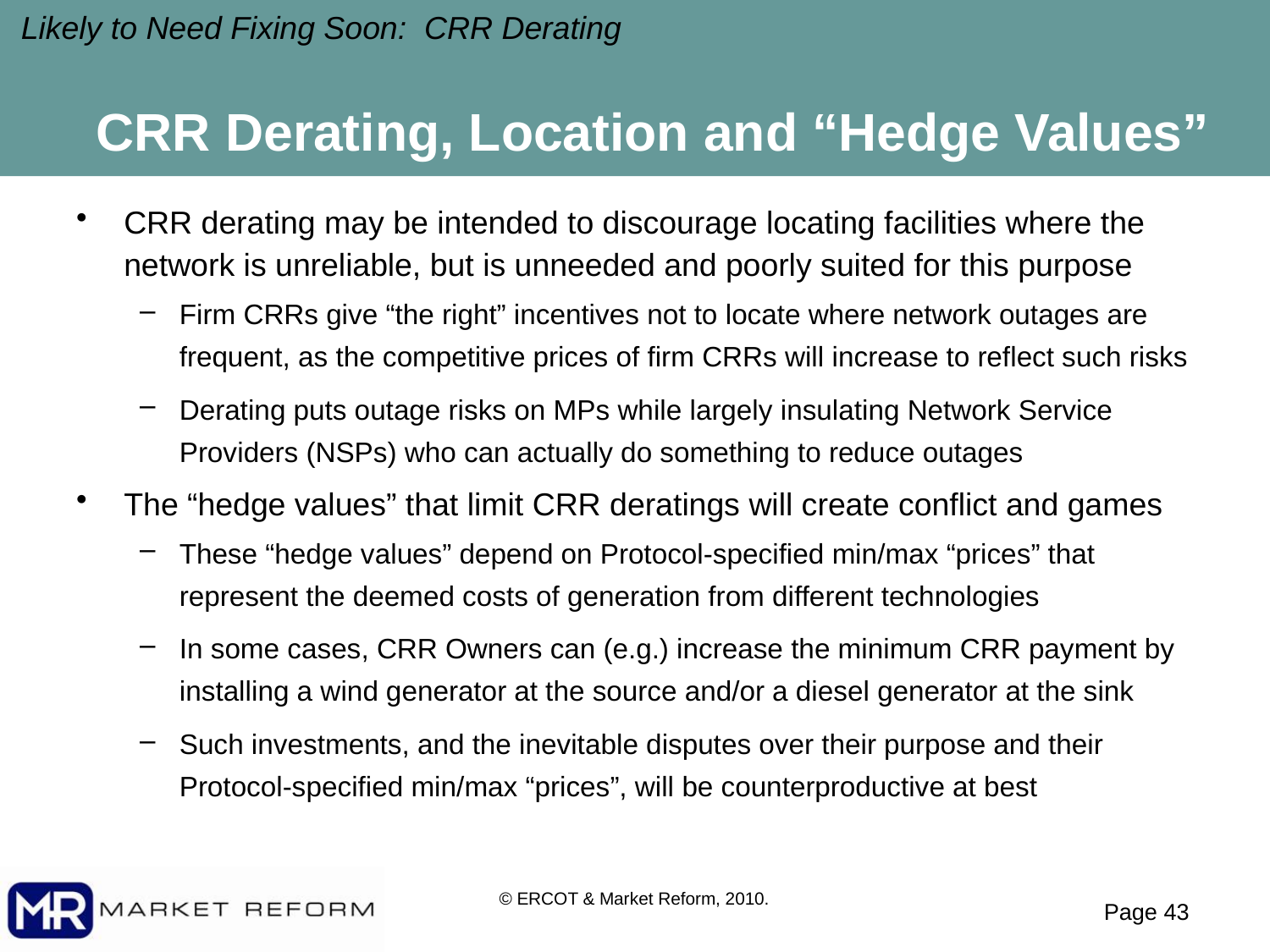

Likely to Need Fixing Soon:  CRR Derating
# CRR Derating, Location and “Hedge Values”
CRR derating may be intended to discourage locating facilities where the network is unreliable, but is unneeded and poorly suited for this purpose
Firm CRRs give “the right” incentives not to locate where network outages are frequent, as the competitive prices of firm CRRs will increase to reflect such risks
Derating puts outage risks on MPs while largely insulating Network Service Providers (NSPs) who can actually do something to reduce outages
The “hedge values” that limit CRR deratings will create conflict and games
These “hedge values” depend on Protocol-specified min/max “prices” that represent the deemed costs of generation from different technologies
In some cases, CRR Owners can (e.g.) increase the minimum CRR payment by installing a wind generator at the source and/or a diesel generator at the sink
Such investments, and the inevitable disputes over their purpose and their Protocol-specified min/max “prices”, will be counterproductive at best

© ERCOT & Market Reform, 2010.
Page 43